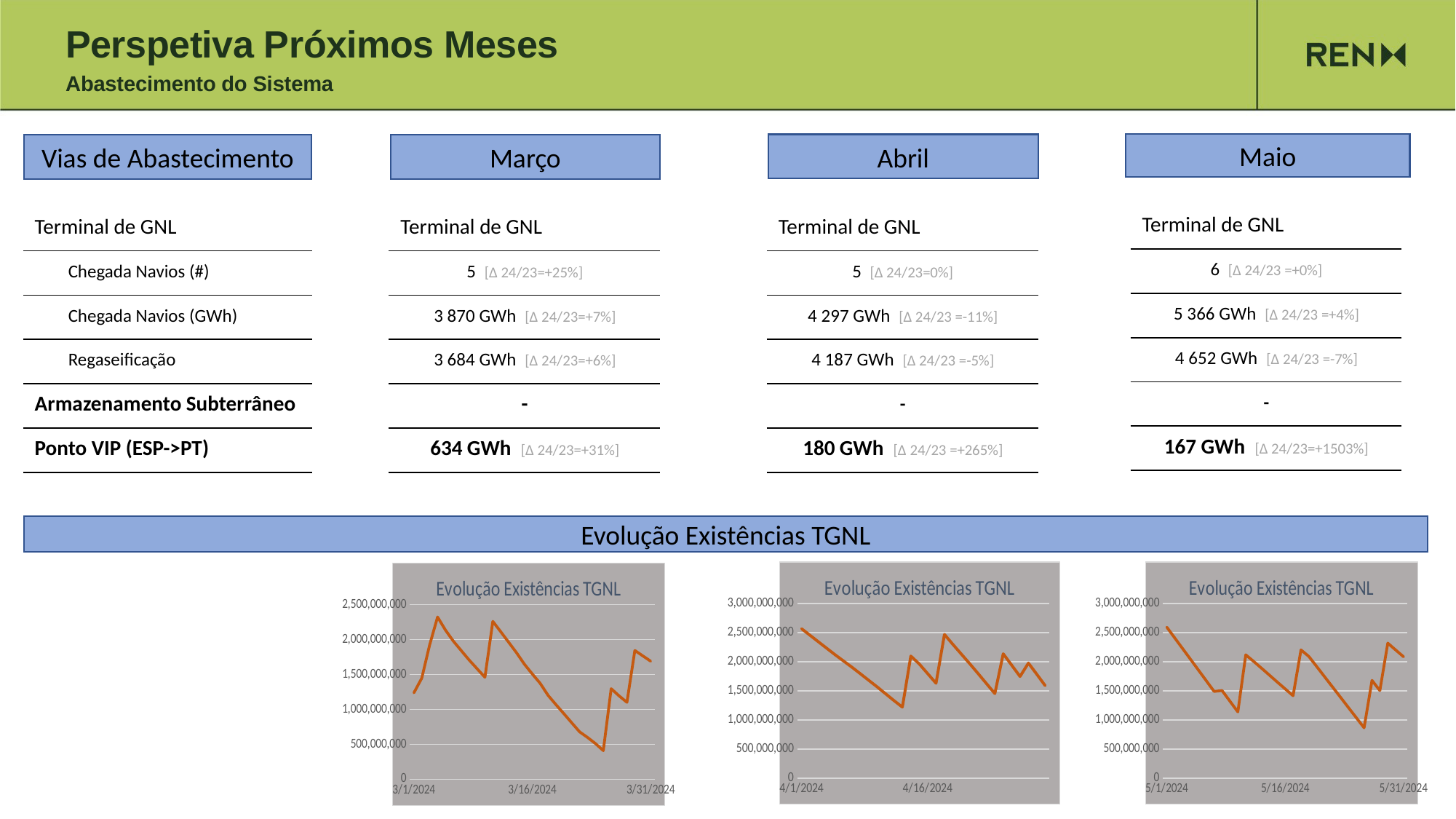

Perspetiva Próximos Meses
Abastecimento do Sistema
Abril
Maio
Vias de Abastecimento
Março
| Terminal de GNL |
| --- |
| 6 [Δ 24/23 =+0%] |
| 5 366 GWh [Δ 24/23 =+4%] |
| 4 652 GWh [Δ 24/23 =-7%] |
| - |
| 167 GWh [Δ 24/23=+1503%] |
| Terminal de GNL |
| --- |
| Chegada Navios (#) |
| Chegada Navios (GWh) |
| Regaseificação |
| Armazenamento Subterrâneo |
| Ponto VIP (ESP->PT) |
| Terminal de GNL |
| --- |
| 5 [Δ 24/23=+25%] |
| 3 870 GWh [Δ 24/23=+7%] |
| 3 684 GWh [Δ 24/23=+6%] |
| - |
| 634 GWh [Δ 24/23=+31%] |
| Terminal de GNL |
| --- |
| 5 [Δ 24/23=0%] |
| 4 297 GWh [Δ 24/23 =-11%] |
| 4 187 GWh [Δ 24/23 =-5%] |
| - |
| 180 GWh [Δ 24/23 =+265%] |
Evolução Existências TGNL

### Chart: Evolução Existências TGNL

| Category |  |
|---|---|
| 45383 | 2568372891.5633335 |
| 45384 | 2455585831.896667 |
| 45385 | 2342814939.2300005 |
| 45386 | 2230323438.563334 |
| 45387 | 2119257094.8966672 |
| 45388 | 2012164123.2300005 |
| 45389 | 1905715673.5633337 |
| 45390 | 1793823249.896667 |
| 45391 | 1680573451.2300003 |
| 45392 | 1567323106.5633335 |
| 45393 | 1449350909.8966668 |
| 45394 | 1332811794.23 |
| 45395 | 1220376206.5633333 |
| 45396 | 2098627852.8966665 |
| 45397 | 1963300805.2299998 |
| 45398 | 1796612695.563333 |
| 45399 | 1629894110.8966663 |
| 45400 | 2469469905.2299995 |
| 45401 | 2299478786.563333 |
| 45402 | 2133659110.8966663 |
| 45403 | 1968598562.2299995 |
| 45404 | 1798422900.5633328 |
| 45405 | 1625602233.896666 |
| 45406 | 1452758014.2299993 |
| 45407 | 2136919347.5633326 |
| 45408 | 1941867680.8966658 |
| 45409 | 1746816014.229999 |
| 45410 | 1977764347.5633323 |
| 45411 | 1783212680.8966656 |
| 45412 | 1588661014.2299988 |

### Chart: Evolução Existências TGNL

| Category |  |
|---|---|
| 45413 | 2594555315.1977406 |
| 45414 | 2410449616.1654825 |
| 45415 | 2226343917.1332245 |
| 45416 | 2042238218.1009665 |
| 45417 | 1858132519.0687084 |
| 45418 | 1674026820.0364504 |
| 45419 | 1489921121.0041924 |
| 45420 | 1505815421.9719343 |
| 45421 | 1321709722.9396763 |
| 45422 | 1137604023.9074183 |
| 45423 | 2119236702.8751602 |
| 45424 | 2006454487.8429022 |
| 45425 | 1888394830.8106441 |
| 45426 | 1769917821.778386 |
| 45427 | 1651467069.746128 |
| 45428 | 1533336563.71387 |
| 45429 | 1415893630.681612 |
| 45430 | 2203622892.649354 |
| 45431 | 2090962080.617096 |
| 45432 | 1915856381.584838 |
| 45433 | 1740750682.5525799 |
| 45434 | 1565644983.5203218 |
| 45435 | 1390539284.4880638 |
| 45436 | 1215433585.4558058 |
| 45437 | 1040327886.4235477 |
| 45438 | 865222187.3912897 |
| 45439 | 1680116488.3590317 |
| 45440 | 1505010789.3267736 |
| 45441 | 2319905090.2945156 |
| 45442 | 2202129864.2622576 |
| 45443 | 2085038009.2299995 |

### Chart: Evolução Existências TGNL

| Category |  |
|---|---|
| 45352 | 1237055091.0 |
| 45353 | 1445574572.0 |
| 45354 | 1923576541.0 |
| 45355 | 2321993233.0 |
| 45356 | 2135884702.0 |
| 45357 | 1976709413.0 |
| 45358 | 1841467438.0 |
| 45359 | 1706692947.0 |
| 45360 | 1582211093.0 |
| 45361 | 1459292984.0 |
| 45362 | 2259298475.0 |
| 45363 | 2111596519.0 |
| 45364 | 1961500181.0 |
| 45365 | 1811527545.0 |
| 45366 | 1647412319.0 |
| 45367 | 1507083678.0 |
| 45368 | 1373393430.0 |
| 45369 | 1200931845.0 |
| 45370 | 1067778524.48 |
| 45371 | 937561204.96 |
| 45372 | 807188648.44 |
| 45373 | 677588488.9200001 |
| 45374 | 597729409.4000001 |
| 45375 | 510793245.8800001 |
| 45376 | 408208666.1300001 |
| 45377 | 1295654069.38 |
| 45378 | 1192635539.63 |
| 45379 | 1099919827.88 |
| 45380 | 1843023405.13 |
| 45381 | 1766038250.18 |
| 45382 | 1689812536.23 |